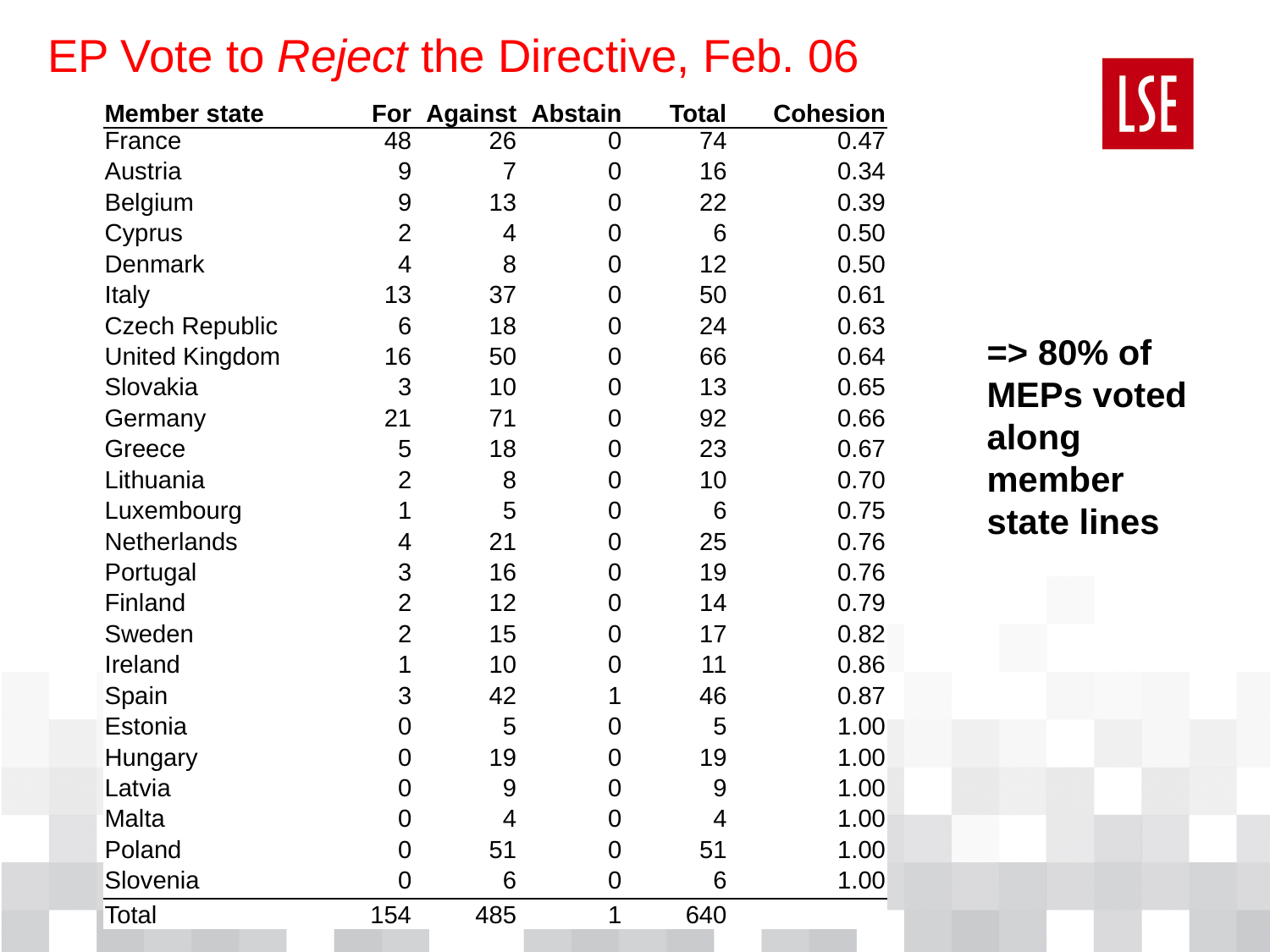

# EP Vote to Reject the Directive, Feb. 06
| Member state | For | Against | Abstain | Total | Cohesion |
| --- | --- | --- | --- | --- | --- |
| France | 48 | 26 | 0 | 74 | 0.47 |
| Austria | 9 | 7 | 0 | 16 | 0.34 |
| Belgium | 9 | 13 | 0 | 22 | 0.39 |
| Cyprus | 2 | 4 | 0 | 6 | 0.50 |
| Denmark | 4 | 8 | 0 | 12 | 0.50 |
| Italy | 13 | 37 | 0 | 50 | 0.61 |
| Czech Republic | 6 | 18 | 0 | 24 | 0.63 |
| United Kingdom | 16 | 50 | 0 | 66 | 0.64 |
| Slovakia | 3 | 10 | 0 | 13 | 0.65 |
| Germany | 21 | 71 | 0 | 92 | 0.66 |
| Greece | 5 | 18 | 0 | 23 | 0.67 |
| Lithuania | 2 | 8 | 0 | 10 | 0.70 |
| Luxembourg | 1 | 5 | 0 | 6 | 0.75 |
| Netherlands | 4 | 21 | 0 | 25 | 0.76 |
| Portugal | 3 | 16 | 0 | 19 | 0.76 |
| Finland | 2 | 12 | 0 | 14 | 0.79 |
| Sweden | 2 | 15 | 0 | 17 | 0.82 |
| Ireland | 1 | 10 | 0 | 11 | 0.86 |
| Spain | 3 | 42 | 1 | 46 | 0.87 |
| Estonia | 0 | 5 | 0 | 5 | 1.00 |
| Hungary | 0 | 19 | 0 | 19 | 1.00 |
| Latvia | 0 | 9 | 0 | 9 | 1.00 |
| Malta | 0 | 4 | 0 | 4 | 1.00 |
| Poland | 0 | 51 | 0 | 51 | 1.00 |
| Slovenia | 0 | 6 | 0 | 6 | 1.00 |
| Total | 154 | 485 | 1 | 640 |  |
=> 80% of MEPs voted along member state lines